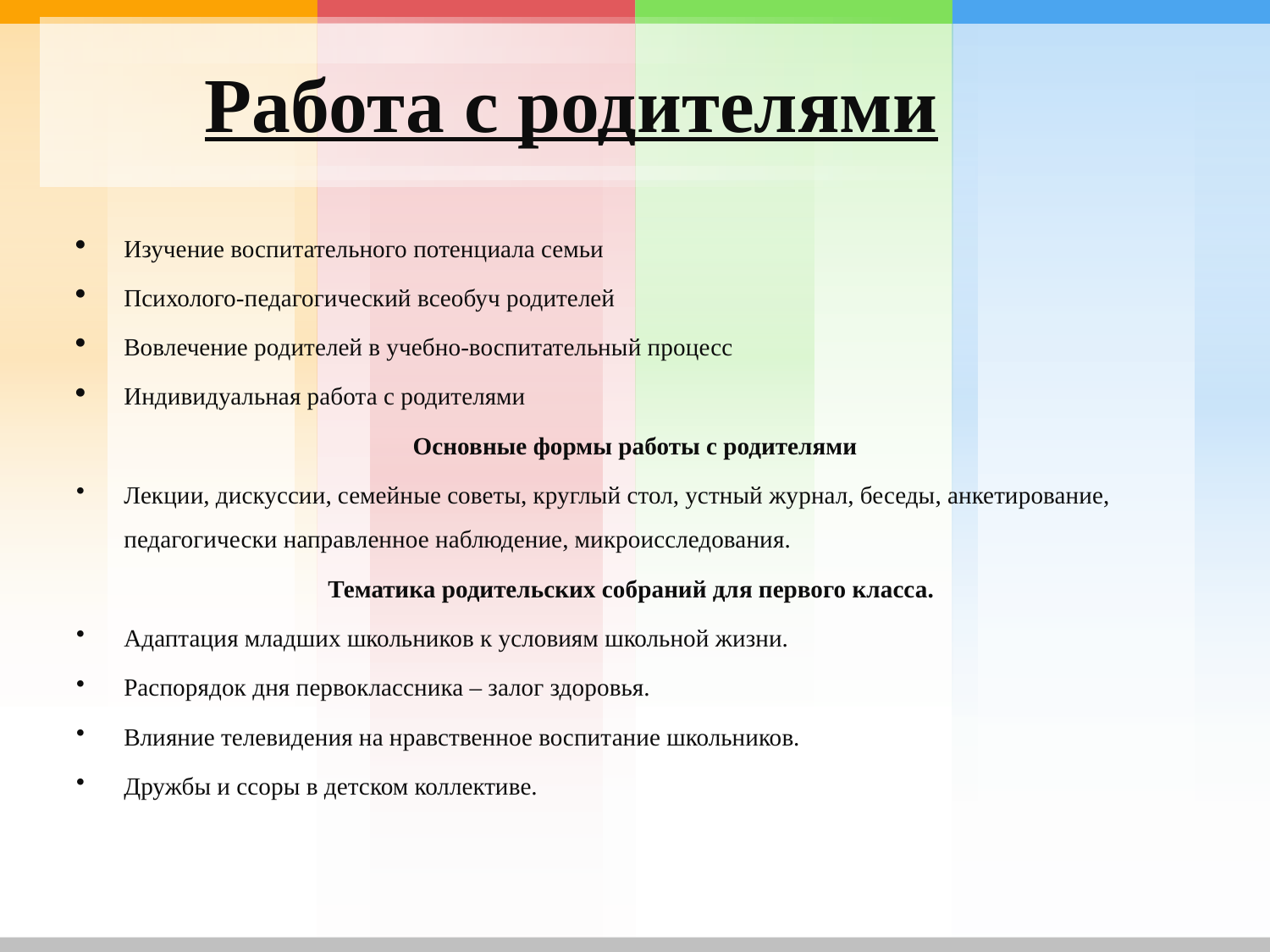

# Работа с родителями
Изучение воспитательного потенциала семьи
Психолого-педагогический всеобуч родителей
Вовлечение родителей в учебно-воспитательный процесс
Индивидуальная работа с родителями
Основные формы работы с родителями
Лекции, дискуссии, семейные советы, круглый стол, устный журнал, беседы, анкетирование, педагогически направленное наблюдение, микроисследования.
                                         Тематика родительских собраний для первого класса.
Адаптация младших школьников к условиям школьной жизни.
Распорядок дня первоклассника – залог здоровья.
Влияние телевидения на нравственное воспитание школьников.
Дружбы и ссоры в детском коллективе.